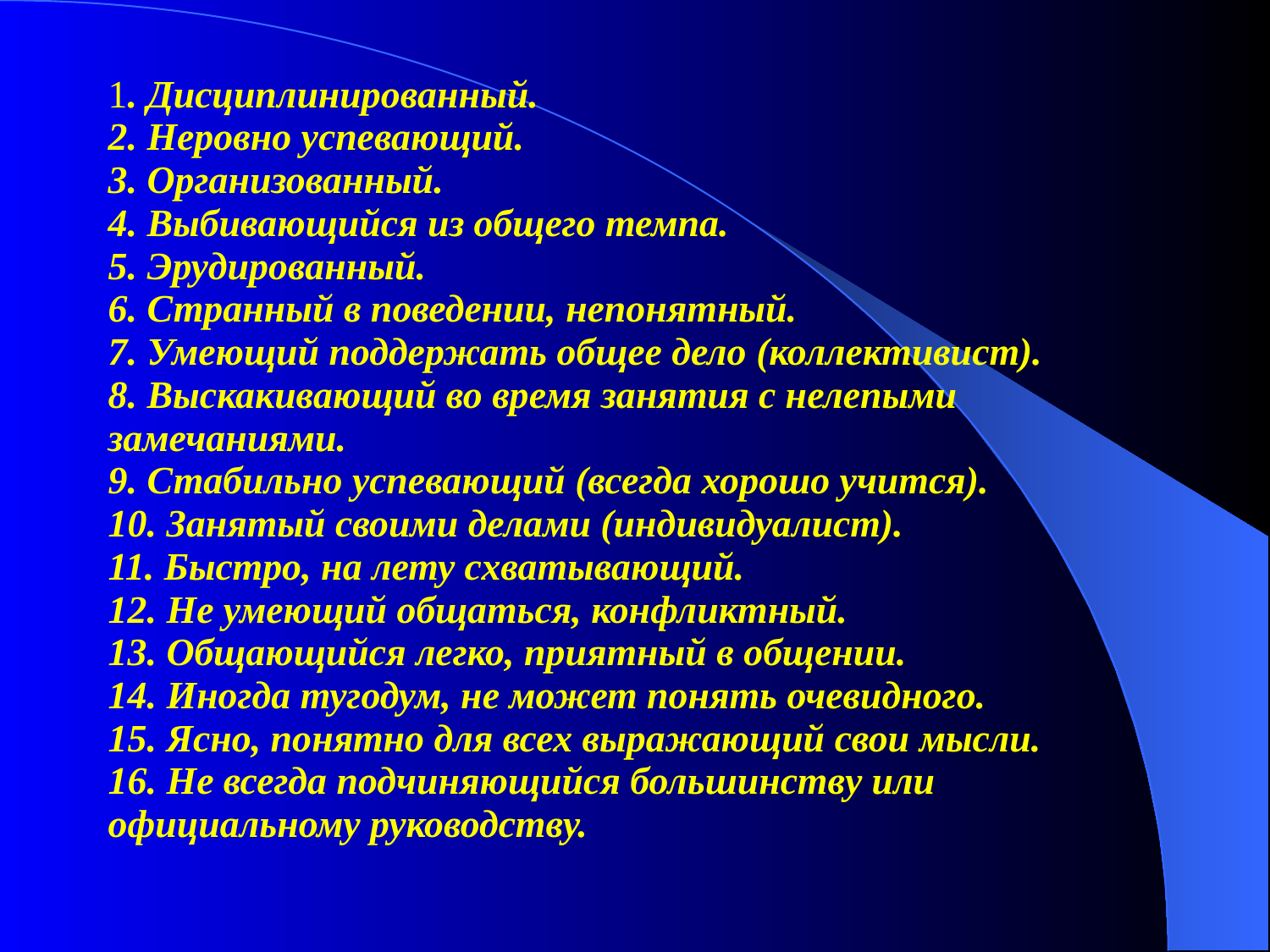

1. Дисциплинированный.
2. Неровно успевающий.
3. Организованный.
4. Выбивающийся из общего темпа.
5. Эрудированный.
6. Странный в поведении, непонятный.
7. Умеющий поддержать общее дело (коллективист).
8. Выскакивающий во время занятия с нелепыми замечаниями.
9. Стабильно успевающий (всегда хорошо учится).
10. Занятый своими делами (индивидуалист).
11. Быстро, на лету схватывающий.
12. Не умеющий общаться, конфликтный.
13. Общающийся легко, приятный в общении.
14. Иногда тугодум, не может понять очевидного.
15. Ясно, понятно для всех выражающий свои мысли.
16. Не всегда подчиняющийся большинству или официальному руководству.